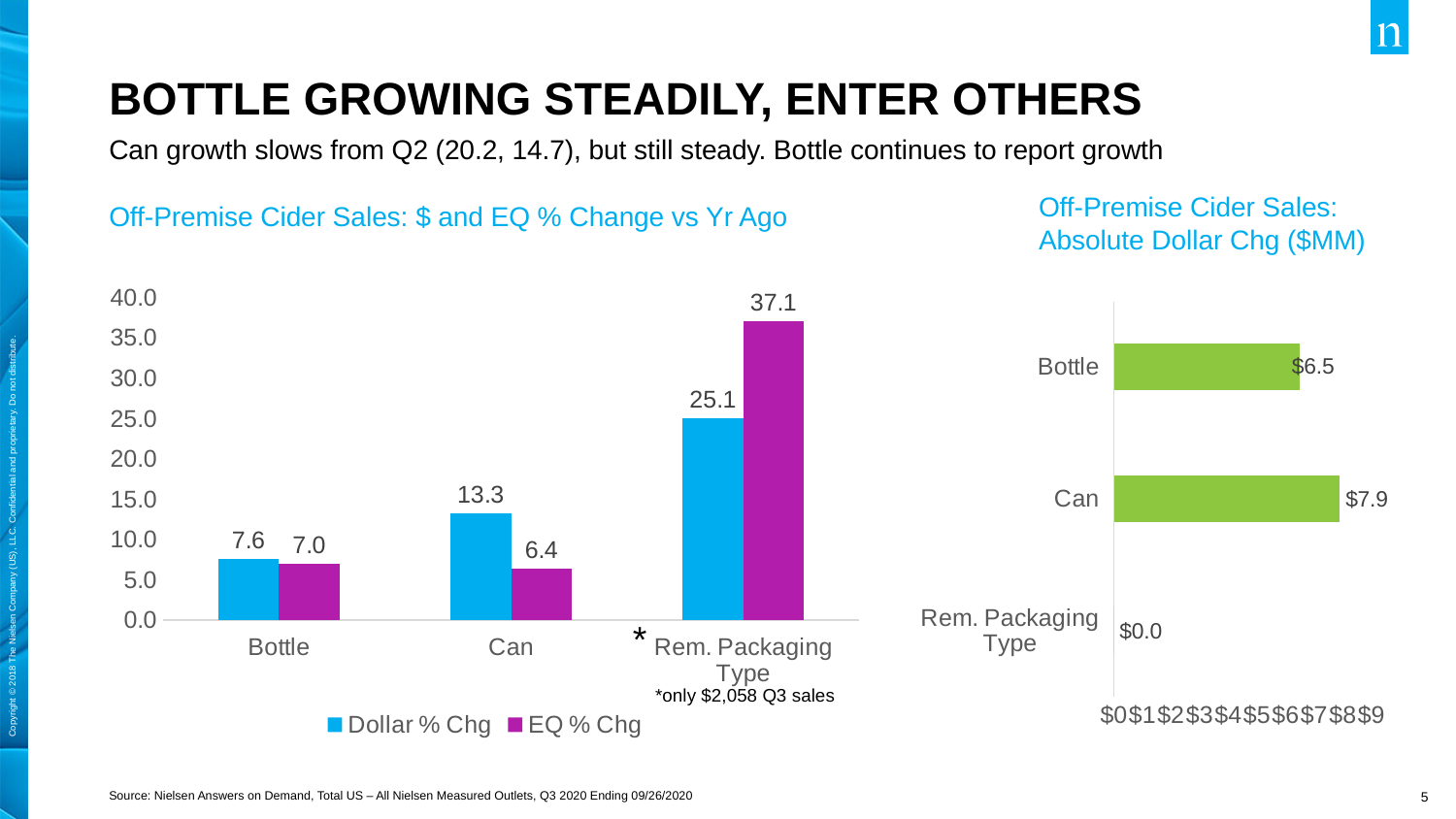

# Bottle growing steadily, Enter others
Can growth slows from Q2 (20.2, 14.7), but still steady. Bottle continues to report growth
Off-Premise Cider Sales: Absolute Dollar Chg ($MM)
Off-Premise Cider Sales: $ and EQ % Change vs Yr Ago

### Chart

| Category | Absolute $ Chg (MM) |
|---|---|
| Rem. Packaging Type | 0.0 |
| Can | 7.9 |
| Bottle | 6.5 |

### Chart

| Category | Dollar % Chg | EQ % Chg |
|---|---|---|
| Bottle | 7.6 | 7.0 |
| Can | 13.3 | 6.4 |
| Rem. Packaging Type | 25.1 | 37.1 |
*
*only $2,058 Q3 sales
Source: Nielsen Answers on Demand, Total US – All Nielsen Measured Outlets, Q3 2020 Ending 09/26/2020